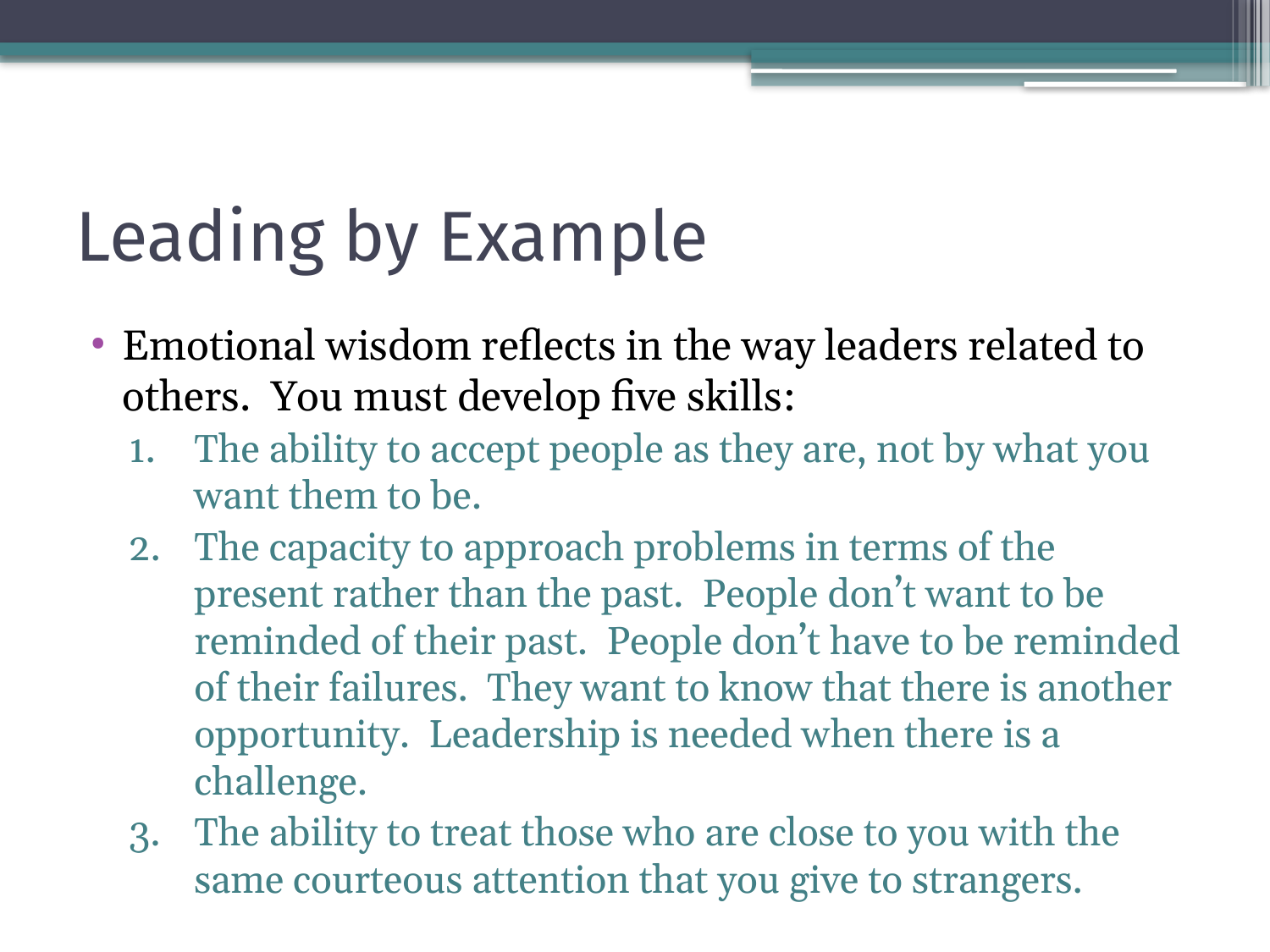

# Leading by Example
Emotional wisdom reflects in the way leaders related to others.  You must develop five skills:
The ability to accept people as they are, not by what you want them to be.
The capacity to approach problems in terms of the present rather than the past.  People don’t want to be reminded of their past.  People don’t have to be reminded of their failures.  They want to know that there is another opportunity.  Leadership is needed when there is a challenge.
The ability to treat those who are close to you with the same courteous attention that you give to strangers.